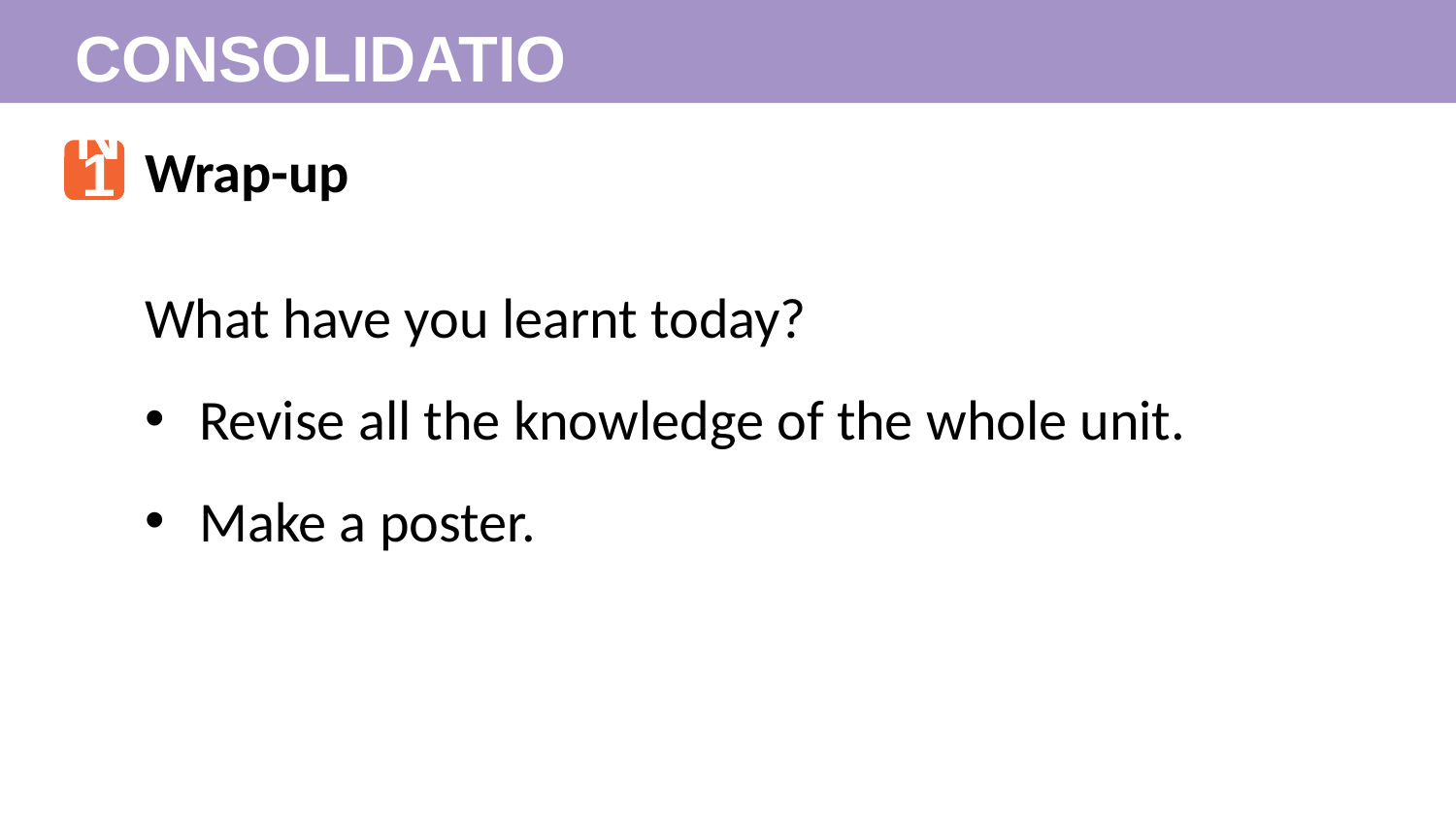

CONSOLIDATION
1
Wrap-up

What have you learnt today?
Revise all the knowledge of the whole unit.
Make a poster.